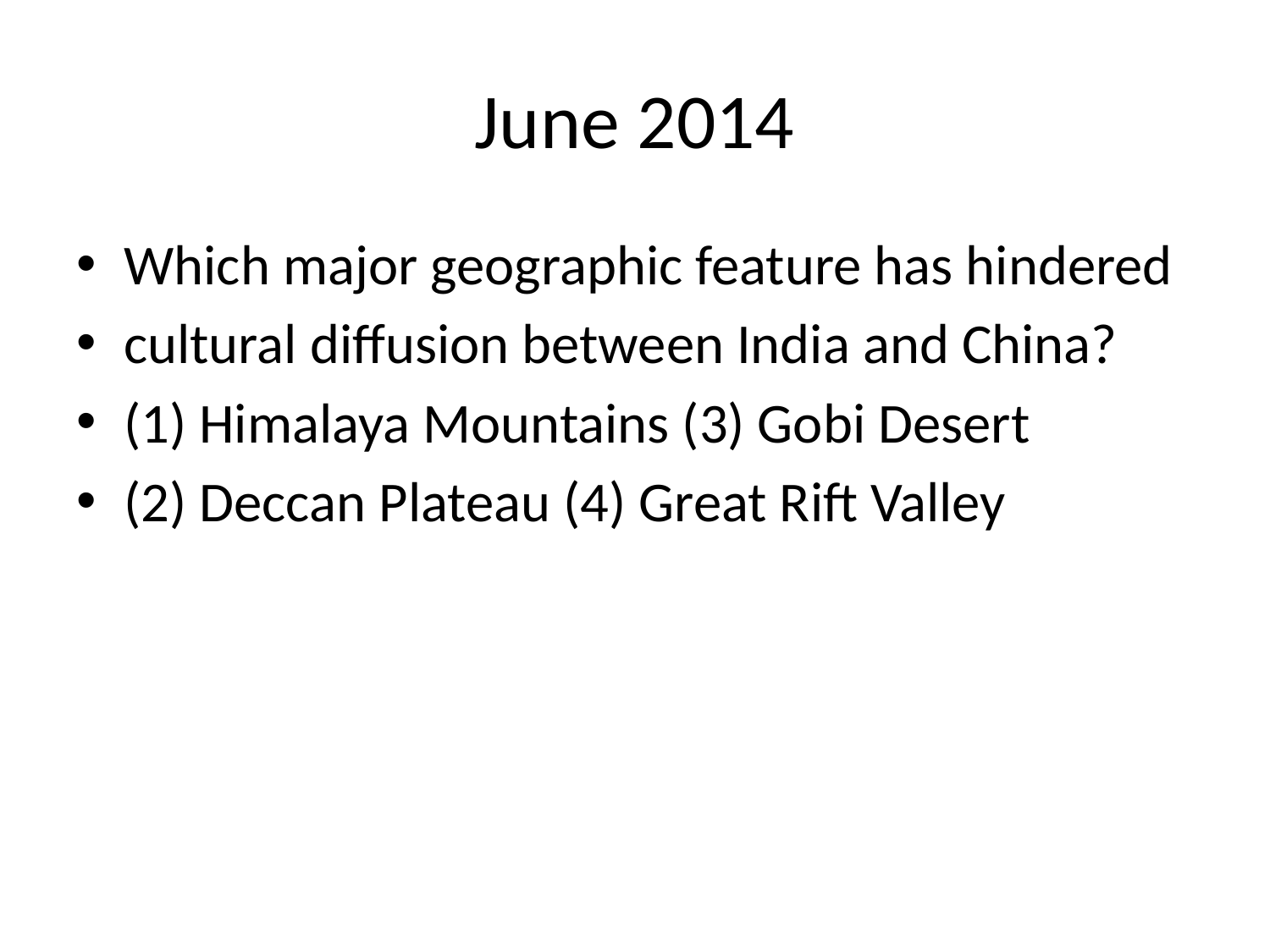

# June 2014
Which major geographic feature has hindered
cultural diffusion between India and China?
(1) Himalaya Mountains (3) Gobi Desert
(2) Deccan Plateau (4) Great Rift Valley